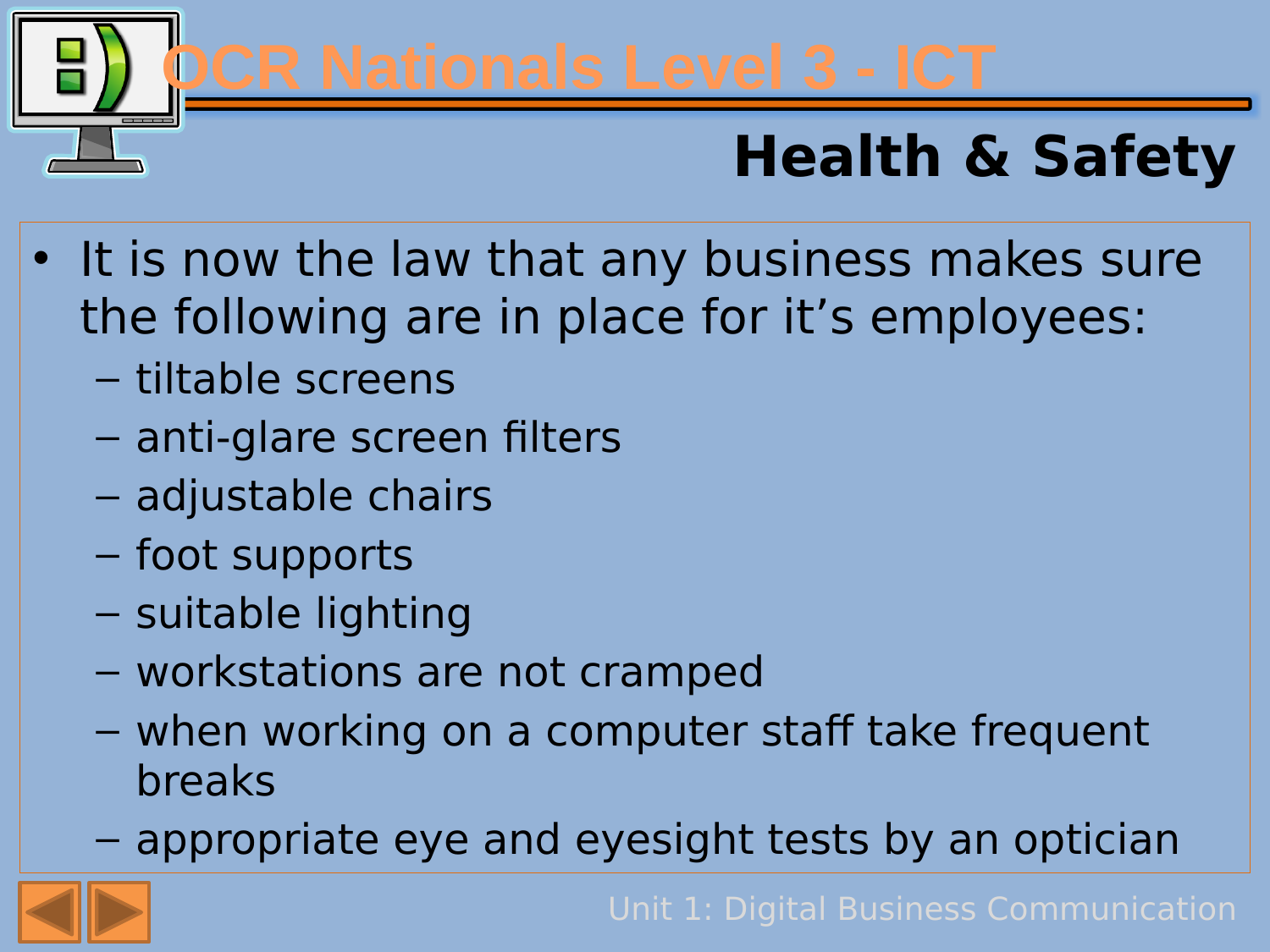

# Health & Safety
It is now the law that any business makes sure the following are in place for it’s employees:
tiltable screens
anti-glare screen filters
adjustable chairs
foot supports
suitable lighting
workstations are not cramped
when working on a computer staff take frequent breaks
appropriate eye and eyesight tests by an optician